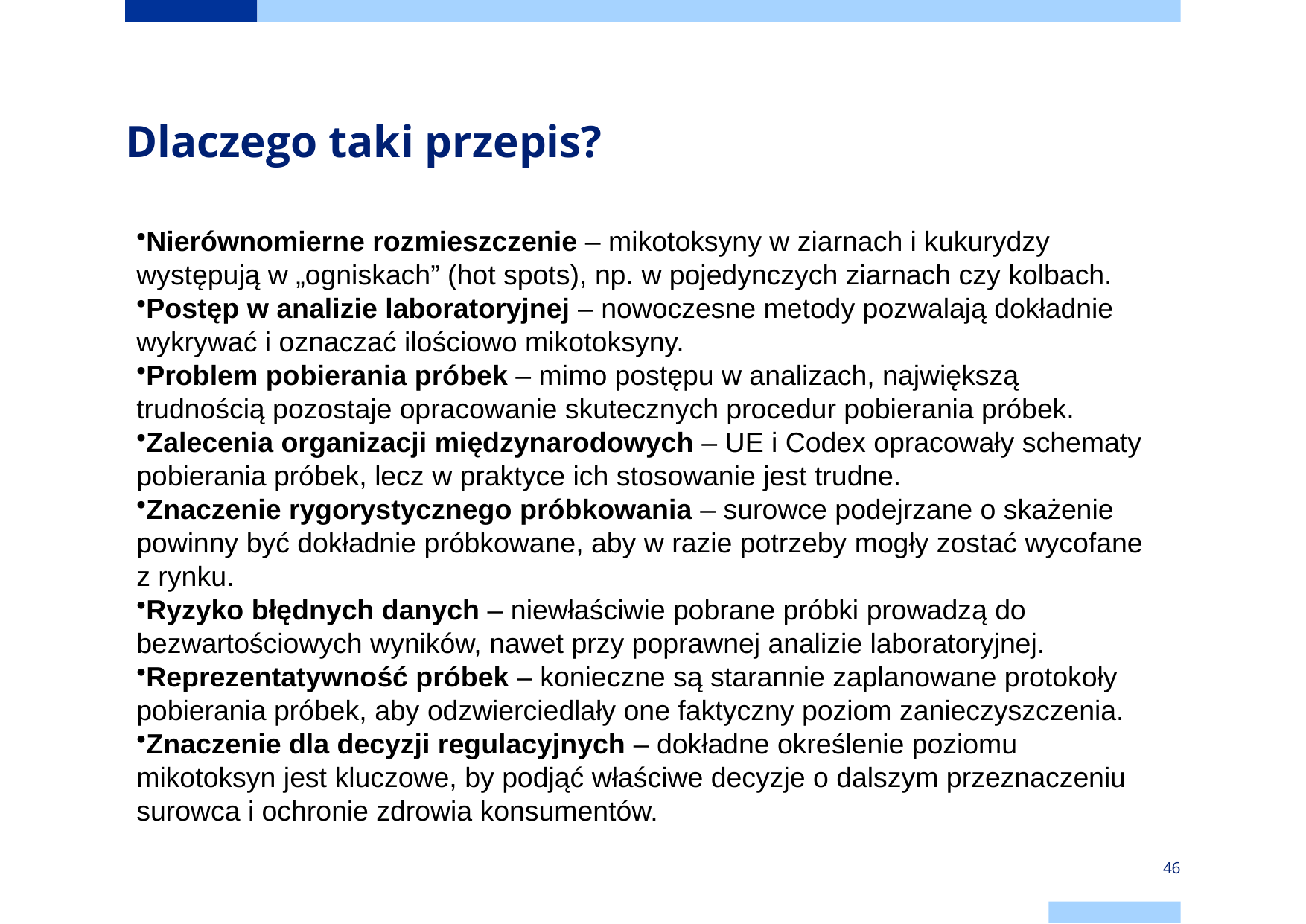

# Dlaczego taki przepis?
Nierównomierne rozmieszczenie – mikotoksyny w ziarnach i kukurydzy występują w „ogniskach” (hot spots), np. w pojedynczych ziarnach czy kolbach.
Postęp w analizie laboratoryjnej – nowoczesne metody pozwalają dokładnie wykrywać i oznaczać ilościowo mikotoksyny.
Problem pobierania próbek – mimo postępu w analizach, największą trudnością pozostaje opracowanie skutecznych procedur pobierania próbek.
Zalecenia organizacji międzynarodowych – UE i Codex opracowały schematy pobierania próbek, lecz w praktyce ich stosowanie jest trudne.
Znaczenie rygorystycznego próbkowania – surowce podejrzane o skażenie powinny być dokładnie próbkowane, aby w razie potrzeby mogły zostać wycofane z rynku.
Ryzyko błędnych danych – niewłaściwie pobrane próbki prowadzą do bezwartościowych wyników, nawet przy poprawnej analizie laboratoryjnej.
Reprezentatywność próbek – konieczne są starannie zaplanowane protokoły pobierania próbek, aby odzwierciedlały one faktyczny poziom zanieczyszczenia.
Znaczenie dla decyzji regulacyjnych – dokładne określenie poziomu mikotoksyn jest kluczowe, by podjąć właściwe decyzje o dalszym przeznaczeniu surowca i ochronie zdrowia konsumentów.
46